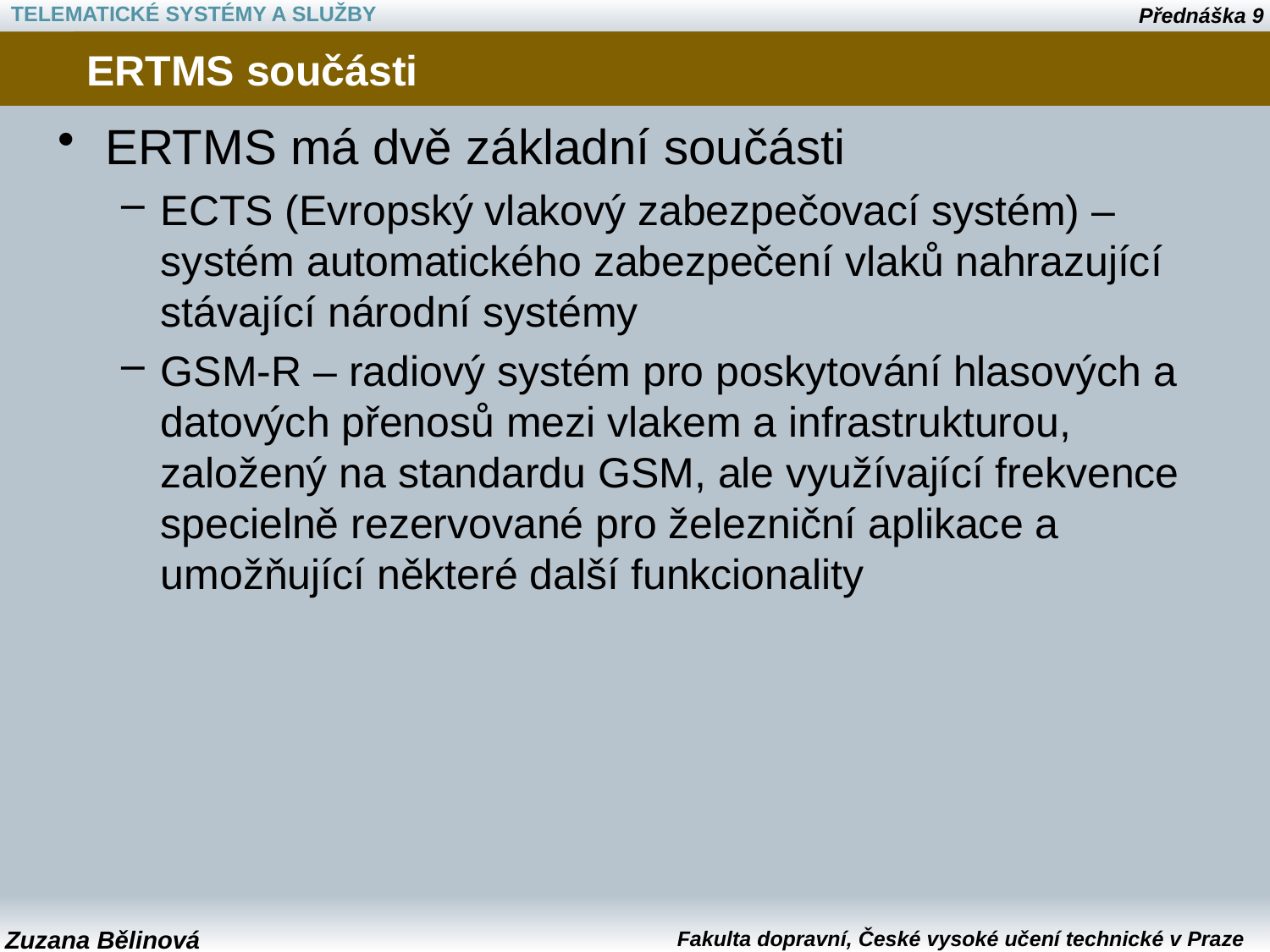

# ERTMS součásti
ERTMS má dvě základní součásti
ECTS (Evropský vlakový zabezpečovací systém) – systém automatického zabezpečení vlaků nahrazující stávající národní systémy
GSM-R – radiový systém pro poskytování hlasových a datových přenosů mezi vlakem a infrastrukturou, založený na standardu GSM, ale využívající frekvence specielně rezervované pro železniční aplikace a umožňující některé další funkcionality